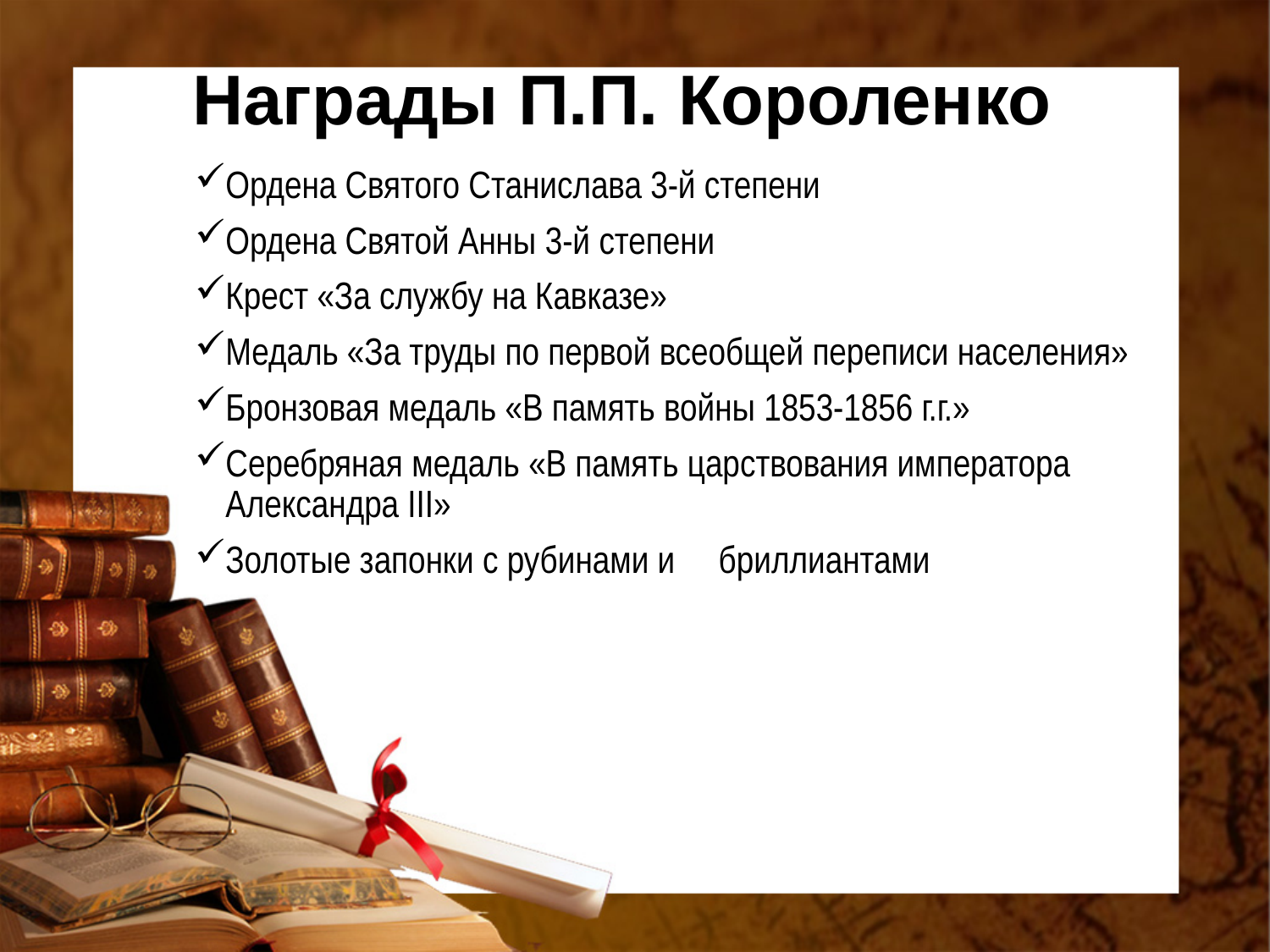

# Награды П.П. Короленко
Ордена Святого Станислава 3-й степени
Ордена Святой Анны 3-й степени
Крест «За службу на Кавказе»
Медаль «За труды по первой всеобщей переписи населения»
Бронзовая медаль «В память войны 1853-1856 г.г.»
Серебряная медаль «В память царствования императора Александра III»
Золотые запонки с рубинами и     бриллиантами